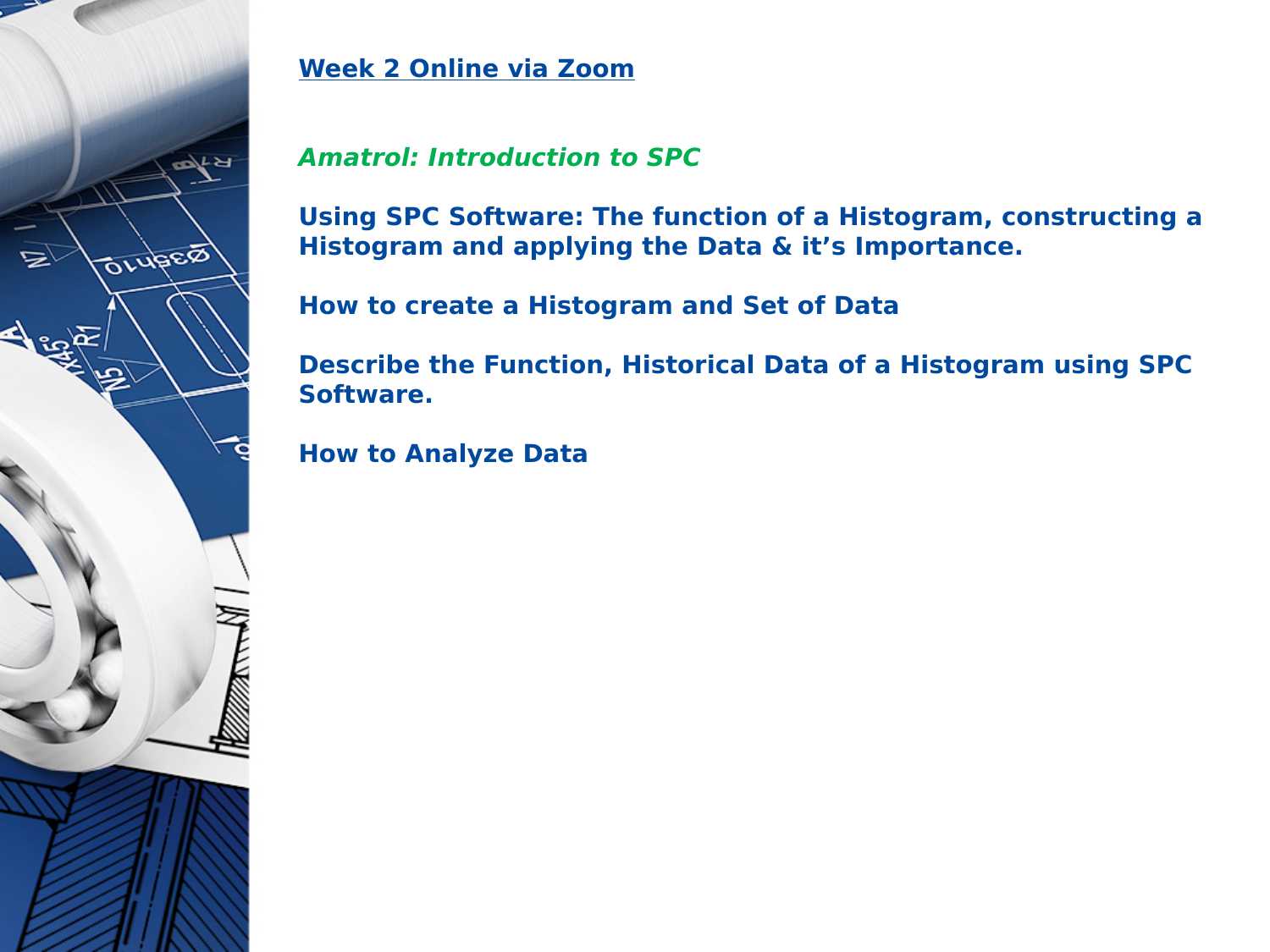

# Week 2 Online via Zoom Amatrol: Introduction to SPC Using SPC Software: The function of a Histogram, constructing a Histogram and applying the Data & it’s Importance. How to create a Histogram and Set of Data Describe the Function, Historical Data of a Histogram using SPC Software. How to Analyze Data